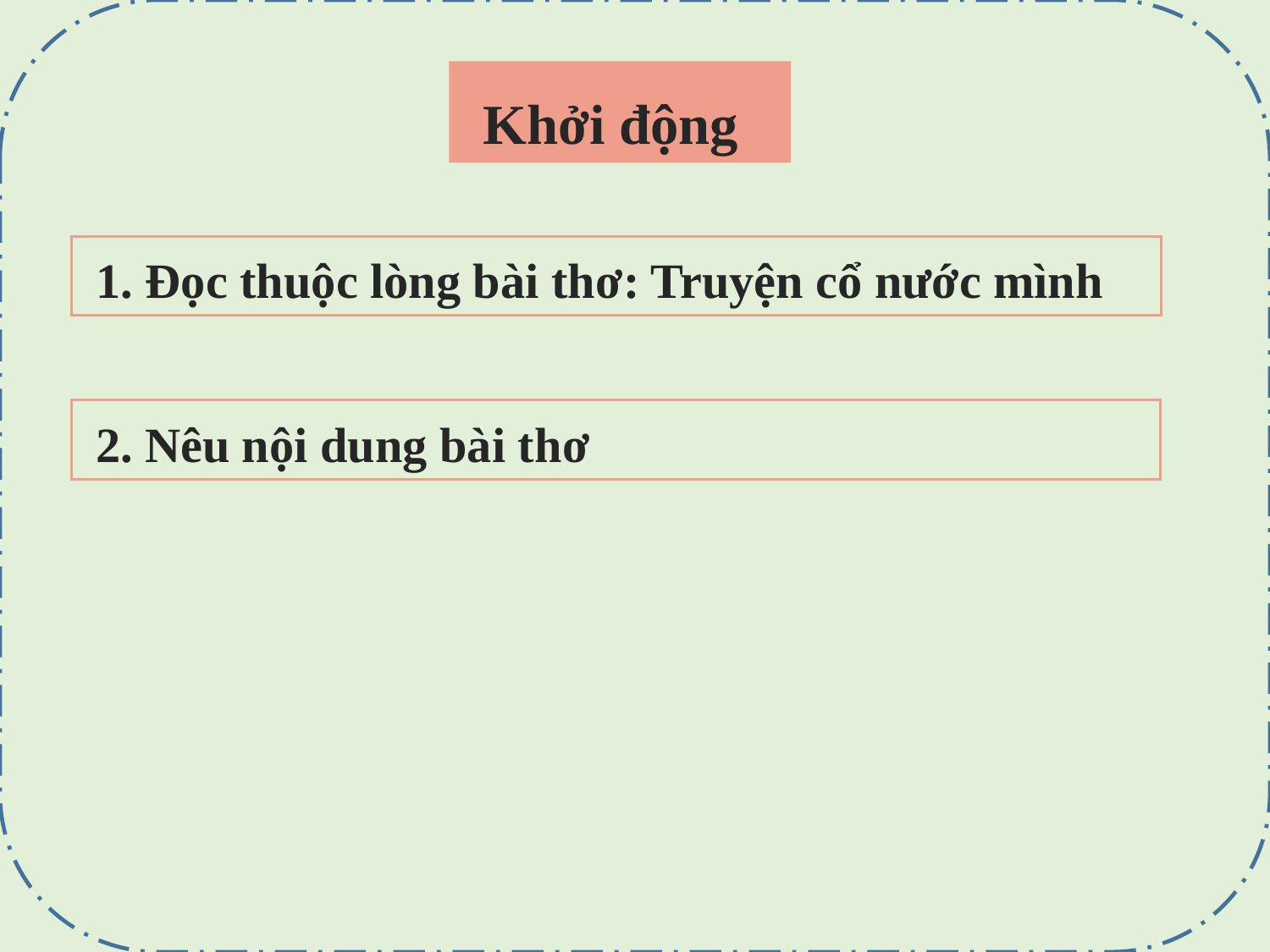

Khởi động
1. Đọc thuộc lòng bài thơ: Truyện cổ nước mình

2. Nêu nội dung bài thơ